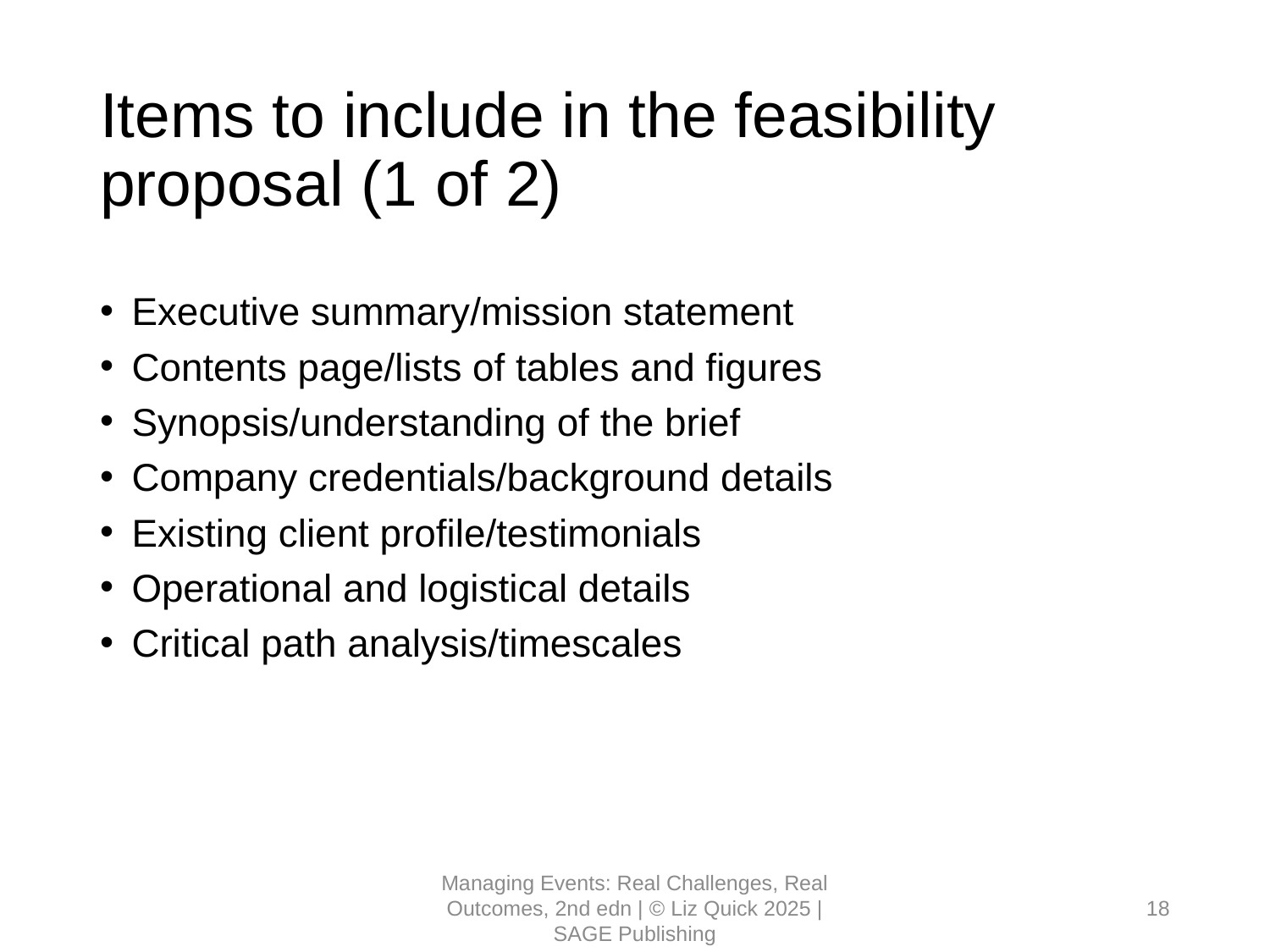

# Items to include in the feasibility proposal (1 of 2)
Executive summary/mission statement
Contents page/lists of tables and figures
Synopsis/understanding of the brief
Company credentials/background details
Existing client profile/testimonials
Operational and logistical details
Critical path analysis/timescales
Managing Events: Real Challenges, Real Outcomes, 2nd edn | © Liz Quick 2025 | SAGE Publishing
18